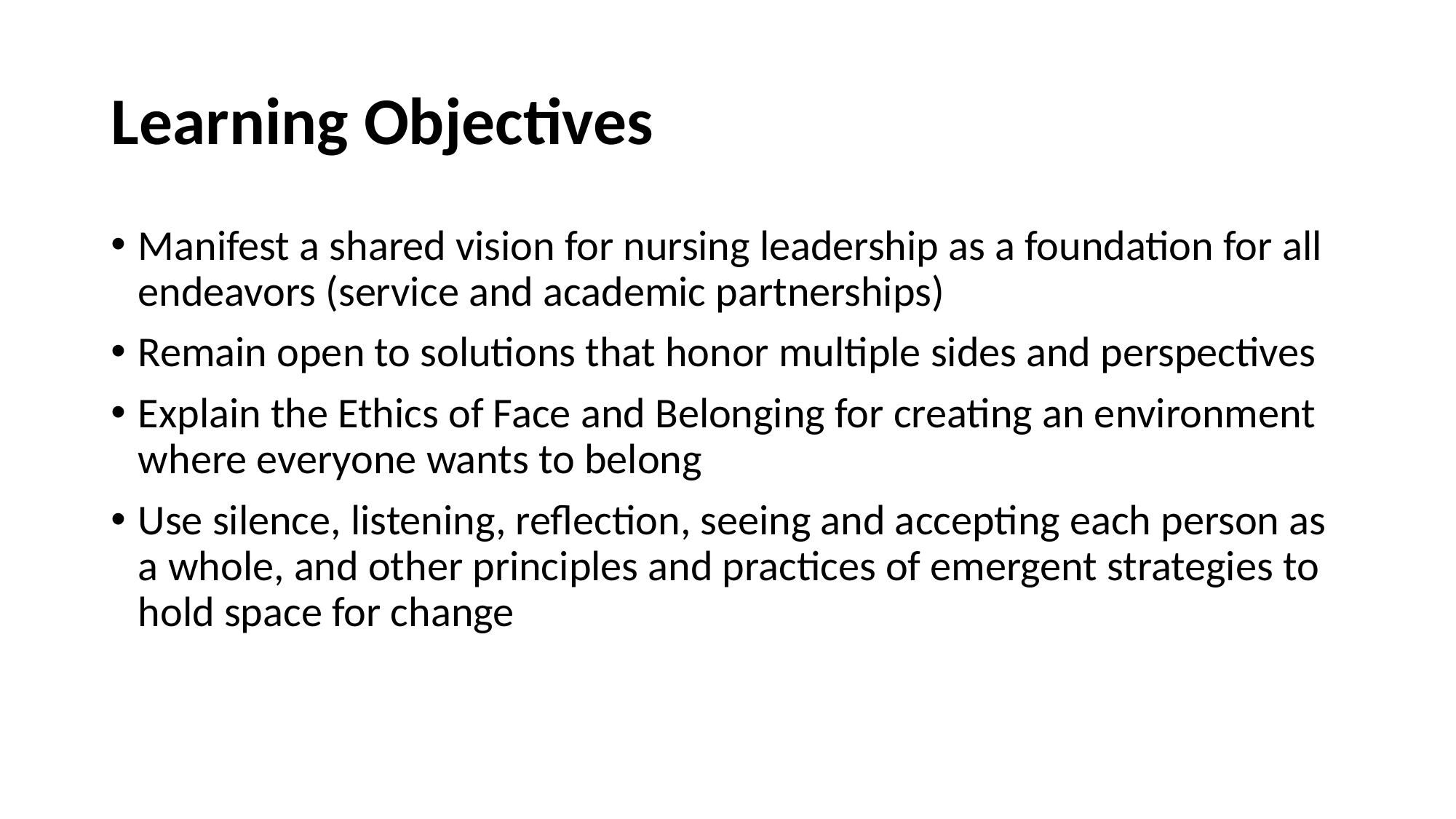

# Learning Objectives
Manifest a shared vision for nursing leadership as a foundation for all endeavors (service and academic partnerships)
Remain open to solutions that honor multiple sides and perspectives
Explain the Ethics of Face and Belonging for creating an environment where everyone wants to belong
Use silence, listening, reflection, seeing and accepting each person as a whole, and other principles and practices of emergent strategies to hold space for change